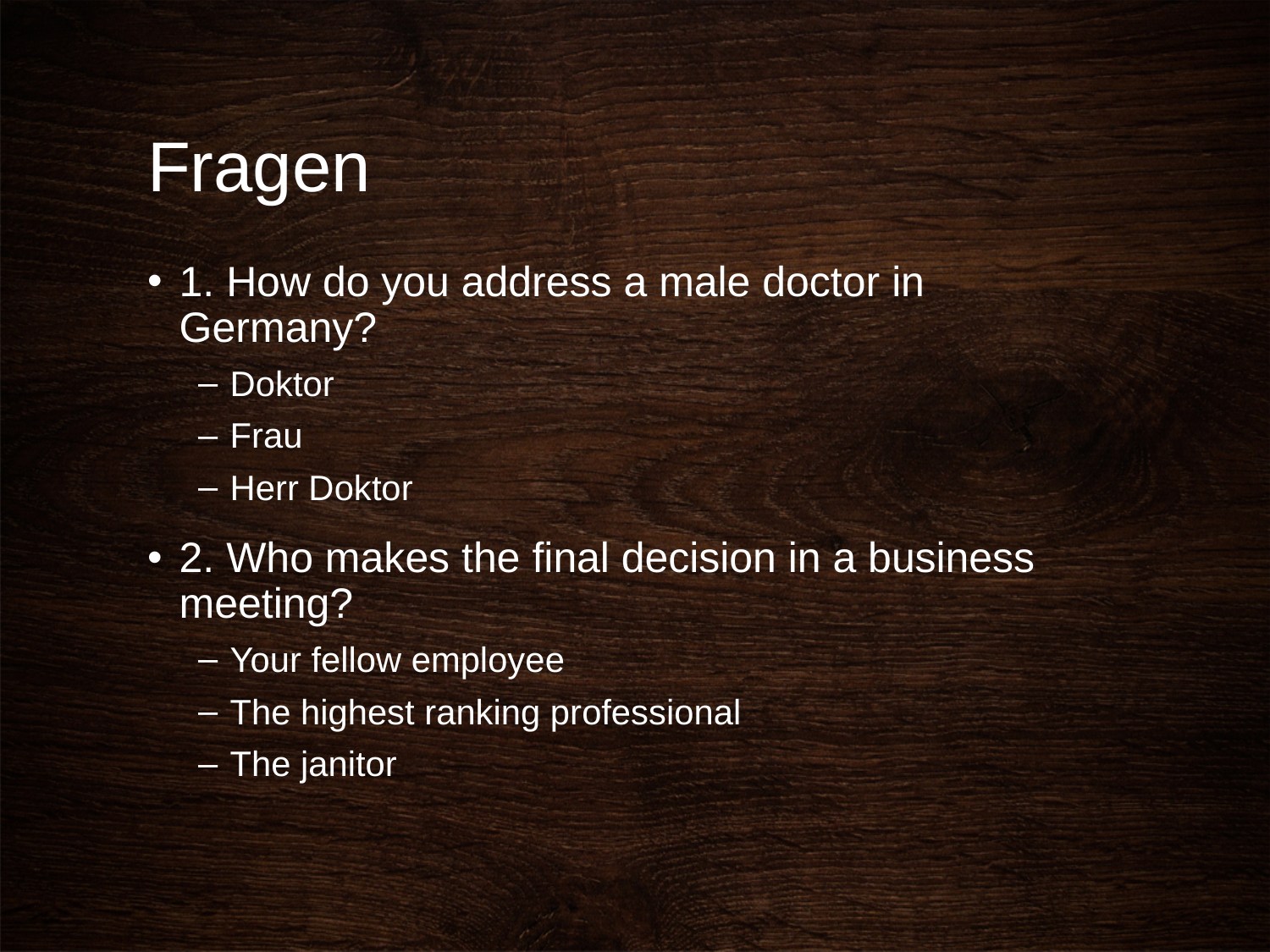

# Fragen
1. How do you address a male doctor in Germany?
Doktor
Frau
Herr Doktor
2. Who makes the final decision in a business meeting?
Your fellow employee
The highest ranking professional
The janitor